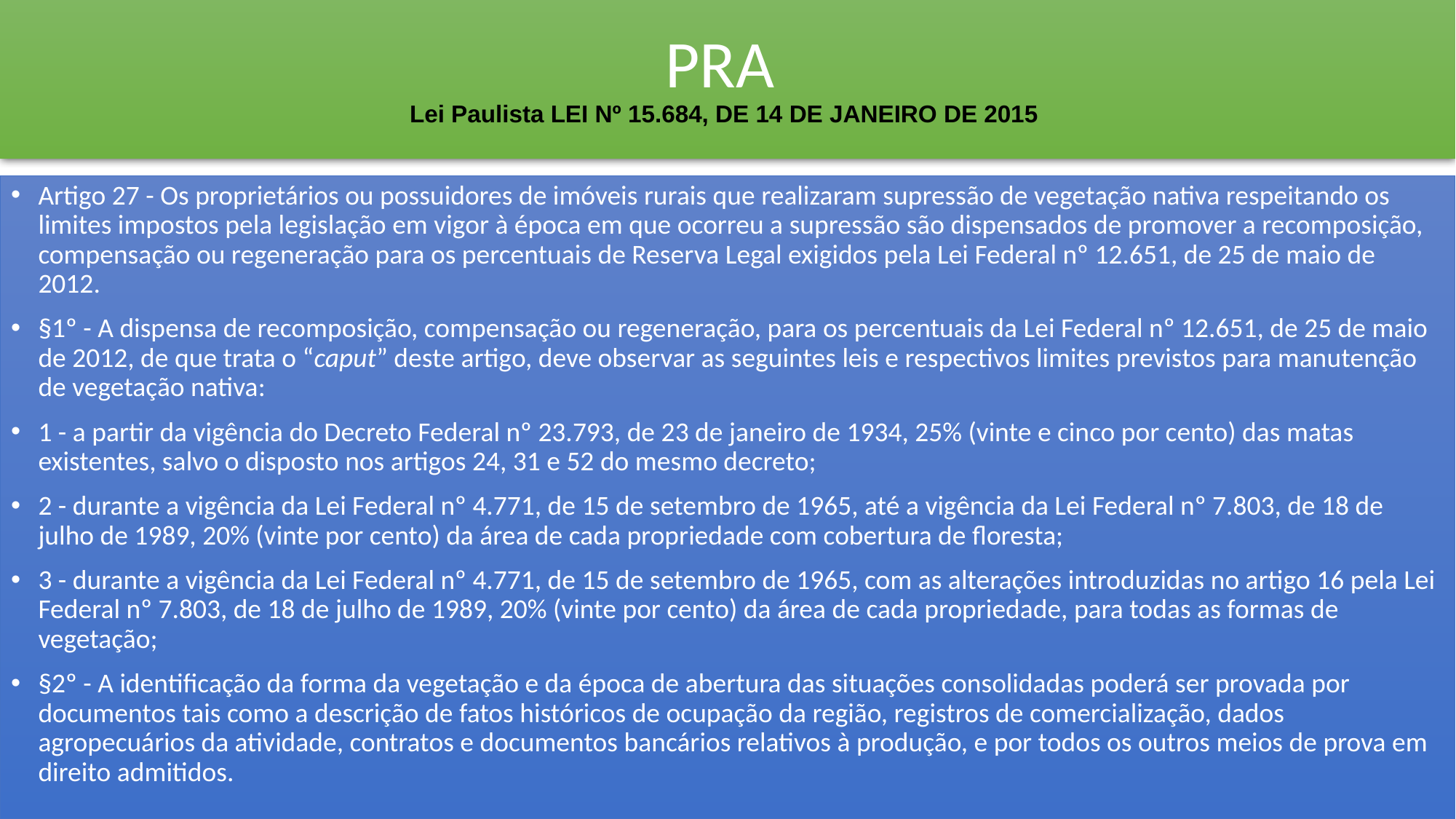

# PRA Lei Paulista LEI Nº 15.684, DE 14 DE JANEIRO DE 2015
Artigo 27 - Os proprietários ou possuidores de imóveis rurais que realizaram supressão de vegetação nativa respeitando os limites impostos pela legislação em vigor à época em que ocorreu a supressão são dispensados de promover a recomposição, compensação ou regeneração para os percentuais de Reserva Legal exigidos pela Lei Federal nº 12.651, de 25 de maio de 2012.
§1º - A dispensa de recomposição, compensação ou regeneração, para os percentuais da Lei Federal nº 12.651, de 25 de maio de 2012, de que trata o “caput” deste artigo, deve observar as seguintes leis e respectivos limites previstos para manutenção de vegetação nativa:
1 - a partir da vigência do Decreto Federal nº 23.793, de 23 de janeiro de 1934, 25% (vinte e cinco por cento) das matas existentes, salvo o disposto nos artigos 24, 31 e 52 do mesmo decreto;
2 - durante a vigência da Lei Federal nº 4.771, de 15 de setembro de 1965, até a vigência da Lei Federal nº 7.803, de 18 de julho de 1989, 20% (vinte por cento) da área de cada propriedade com cobertura de floresta;
3 - durante a vigência da Lei Federal nº 4.771, de 15 de setembro de 1965, com as alterações introduzidas no artigo 16 pela Lei Federal nº 7.803, de 18 de julho de 1989, 20% (vinte por cento) da área de cada propriedade, para todas as formas de vegetação;
§2º - A identificação da forma da vegetação e da época de abertura das situações consolidadas poderá ser provada por documentos tais como a descrição de fatos históricos de ocupação da região, registros de comercialização, dados agropecuários da atividade, contratos e documentos bancários relativos à produção, e por todos os outros meios de prova em direito admitidos.